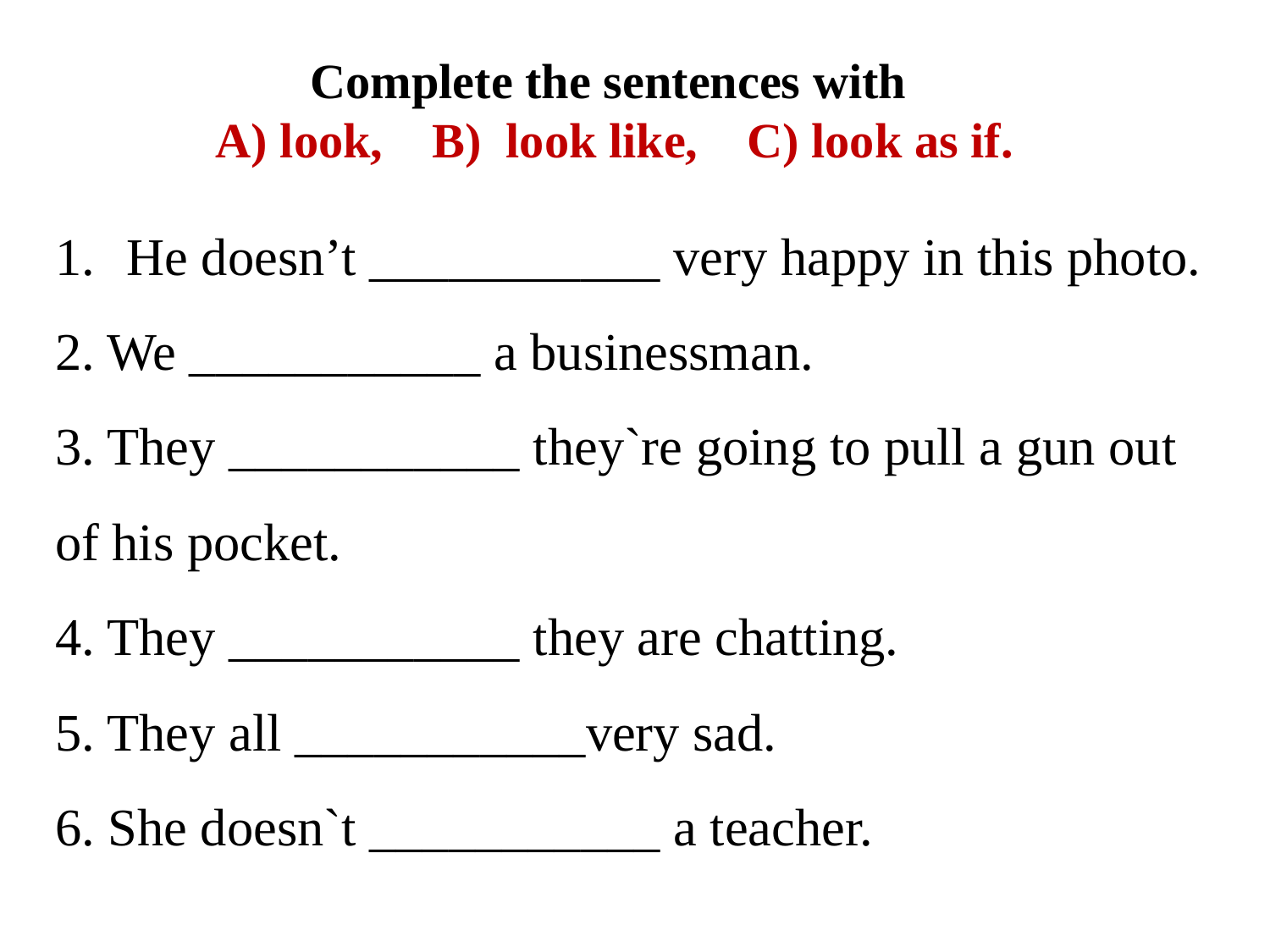

Complete the sentences with
 A) look,    B)  look like,    C) look as if.
He doesn’t ___________ very happy in this photo.
2. We ___________ a businessman.
3. They ___________ they`re going to pull a gun out of his pocket.
4. They ___________ they are chatting.
5. They all ___________very sad.
6. She doesn`t ___________ a teacher.